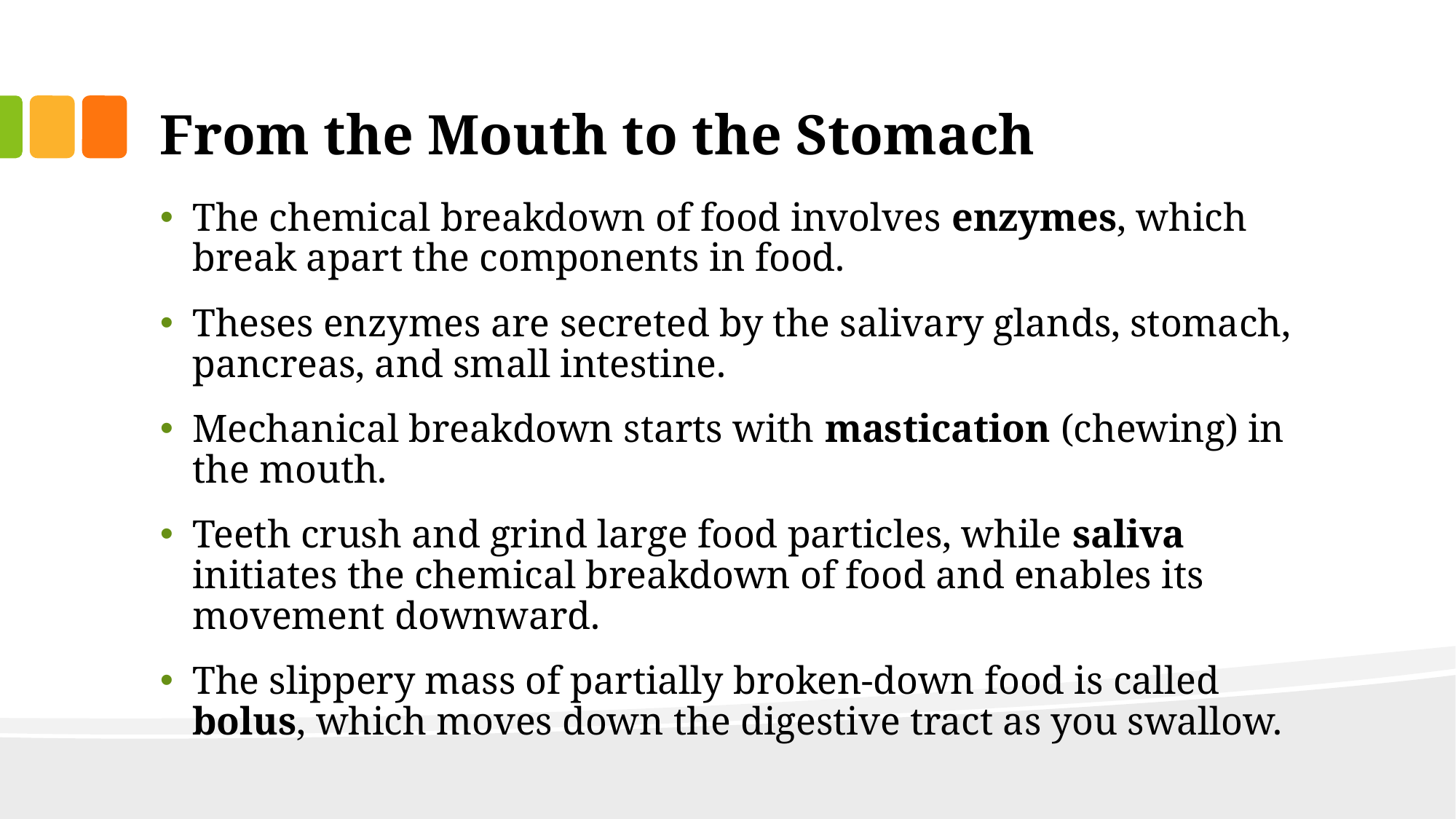

# From the Mouth to the Stomach
The chemical breakdown of food involves enzymes, which break apart the components in food.
Theses enzymes are secreted by the salivary glands, stomach, pancreas, and small intestine.
Mechanical breakdown starts with mastication (chewing) in the mouth.
Teeth crush and grind large food particles, while saliva initiates the chemical breakdown of food and enables its movement downward.
The slippery mass of partially broken-down food is called bolus, which moves down the digestive tract as you swallow.